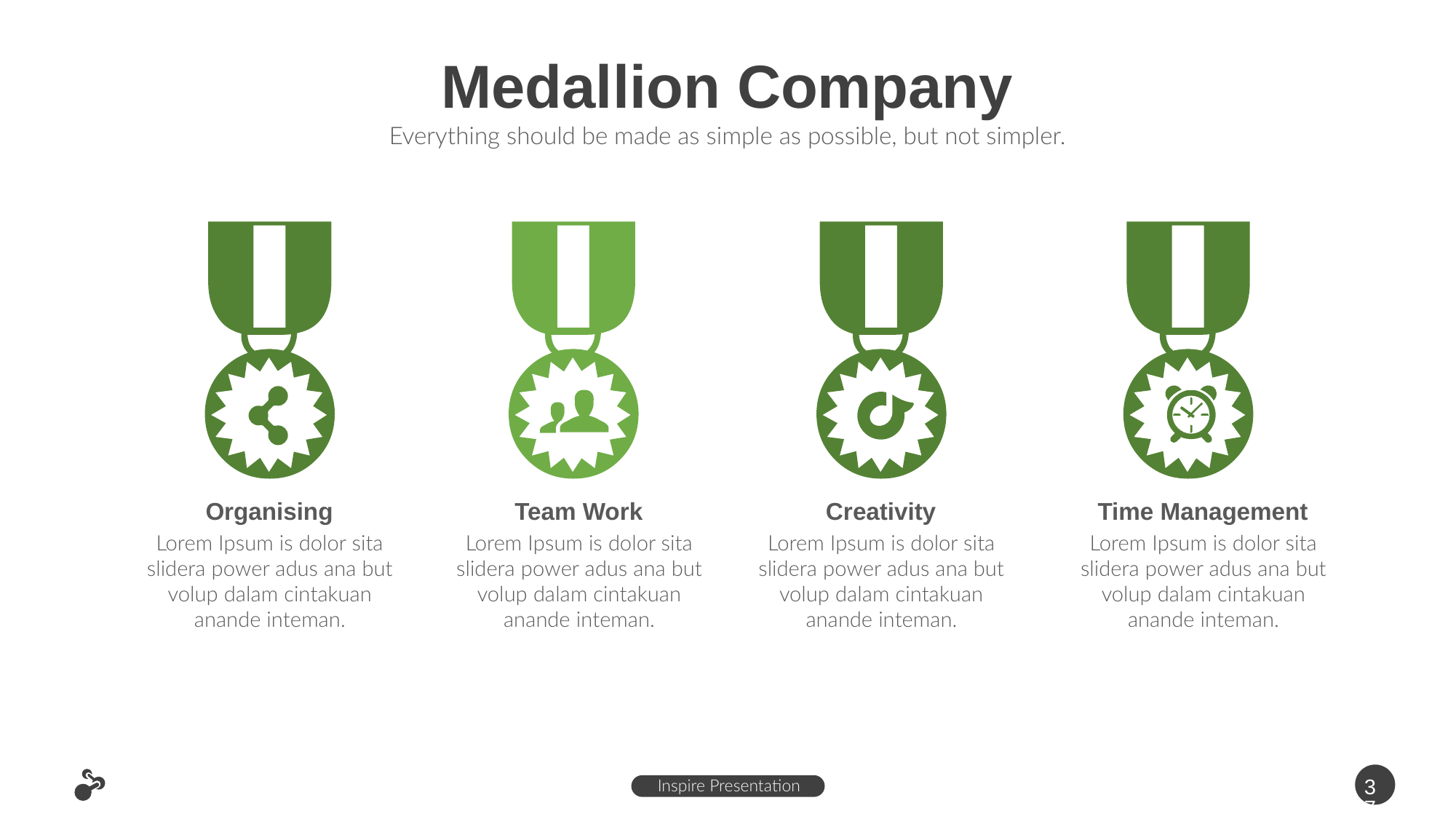

Medallion Company
Everything should be made as simple as possible, but not simpler.

Organising
Lorem Ipsum is dolor sita slidera power adus ana but volup dalam cintakuan
anande inteman.
Team Work
Lorem Ipsum is dolor sita slidera power adus ana but volup dalam cintakuan
anande inteman.
Creativity
Lorem Ipsum is dolor sita slidera power adus ana but volup dalam cintakuan
anande inteman.
Time Management
Lorem Ipsum is dolor sita slidera power adus ana but volup dalam cintakuan
anande inteman.

37

Inspire Presentation